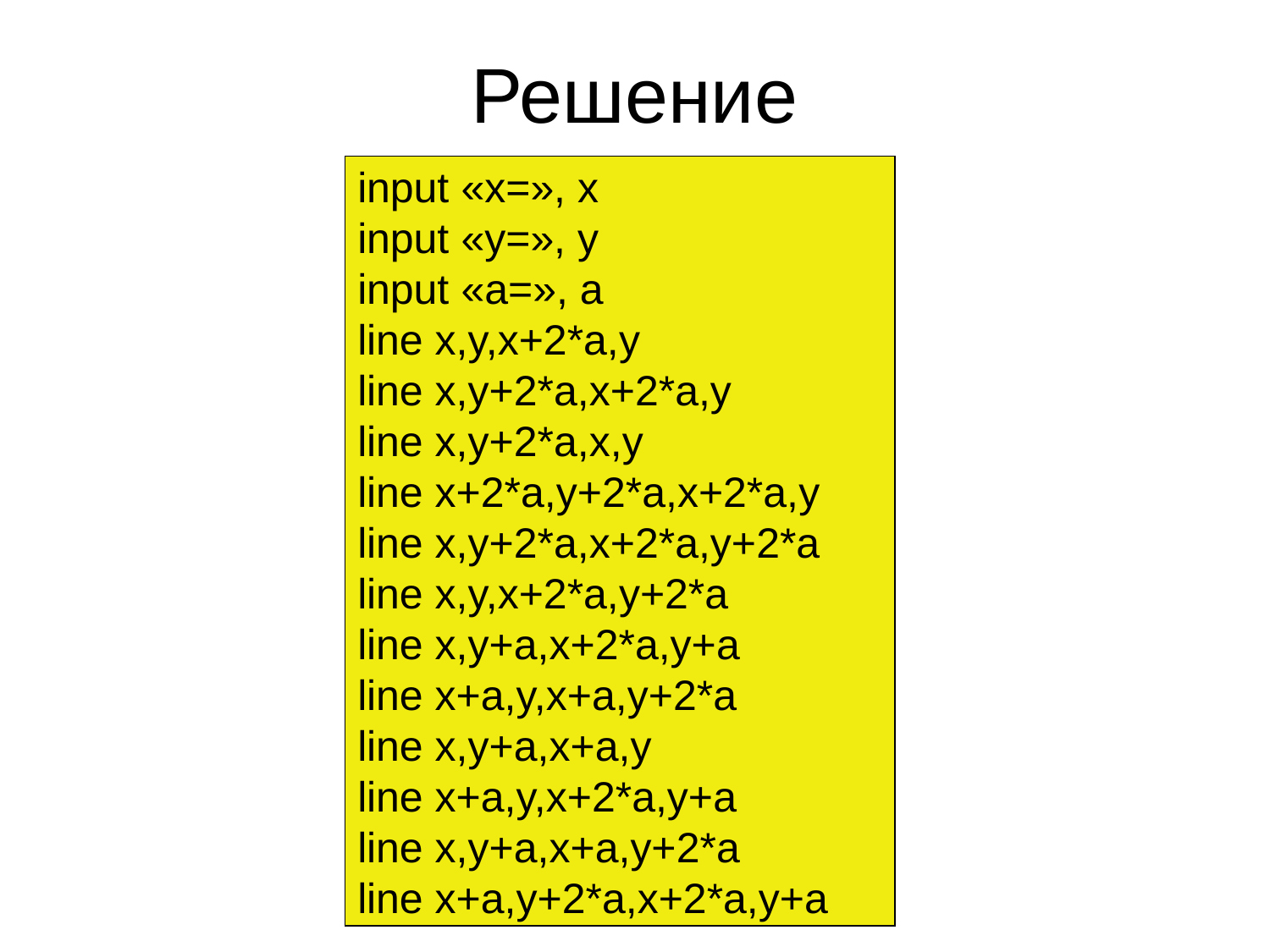

# Решение
input «x=», х
input «у=», у
input «а=», а
line x,y,x+2*a,y
line x,y+2*a,x+2*a,y
line x,y+2*a,x,y
line x+2*a,y+2*a,x+2*a,y
line x,y+2*a,x+2*a,y+2*a
line x,y,x+2*a,y+2*a
line x,y+a,x+2*a,y+a
line x+a,y,x+a,y+2*a
line x,y+a,x+a,y
line x+a,y,x+2*a,y+a
line x,y+a,x+a,y+2*a
line x+a,y+2*a,x+2*a,y+a